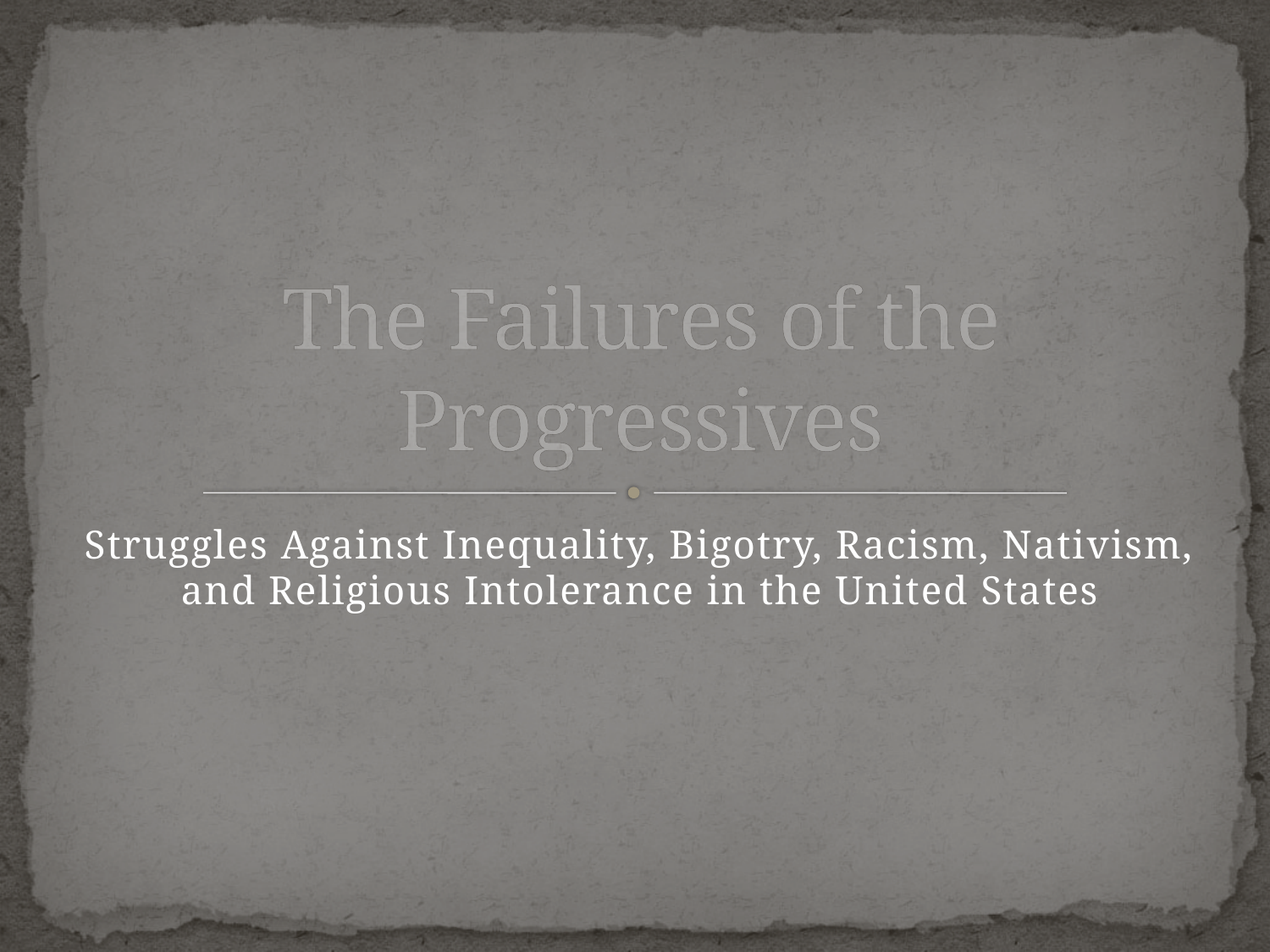

# The Failures of the Progressives
Struggles Against Inequality, Bigotry, Racism, Nativism, and Religious Intolerance in the United States